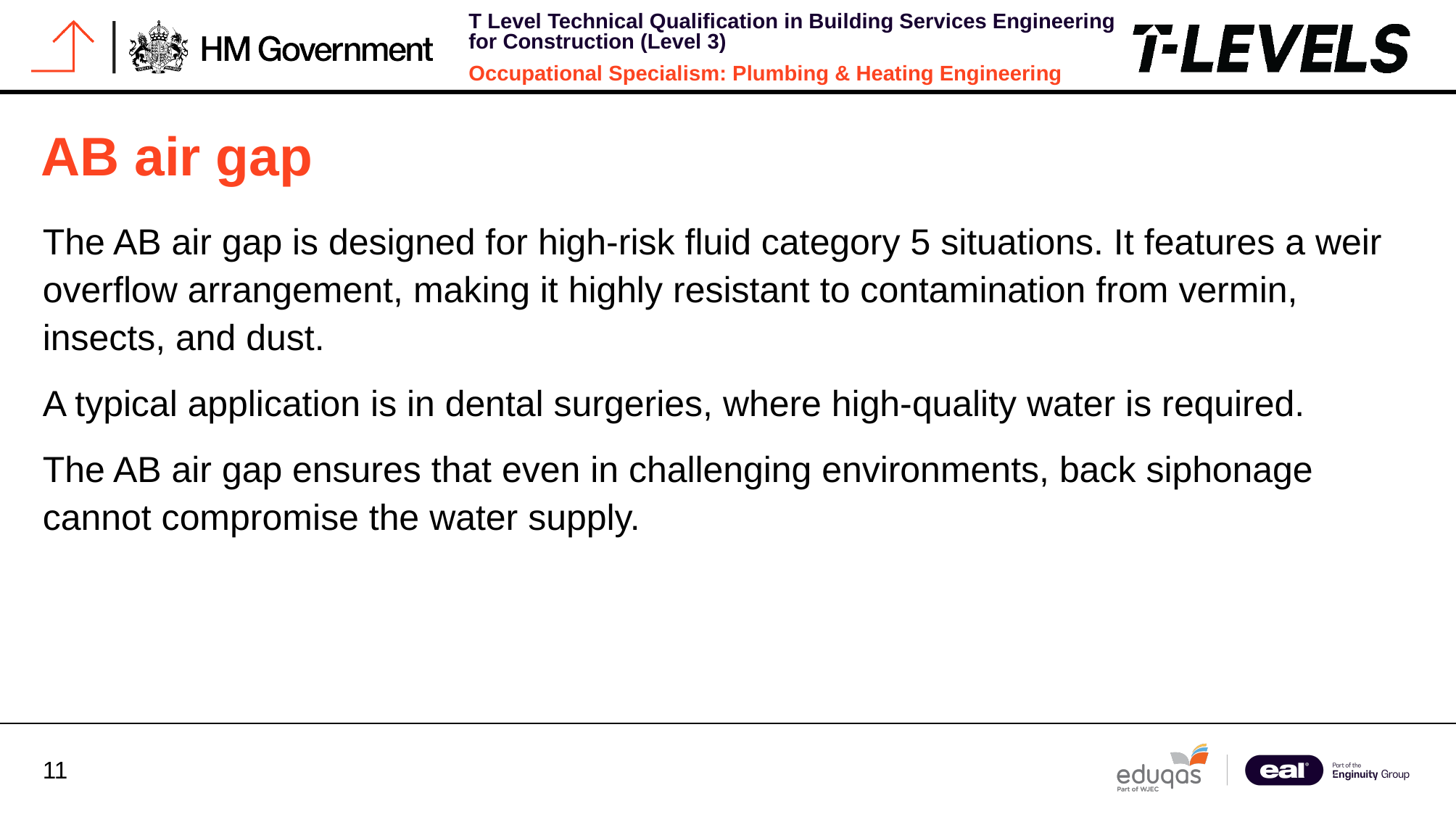

# AB air gap
The AB air gap is designed for high-risk fluid category 5 situations. It features a weir overflow arrangement, making it highly resistant to contamination from vermin, insects, and dust.
A typical application is in dental surgeries, where high-quality water is required.
The AB air gap ensures that even in challenging environments, back siphonage cannot compromise the water supply.